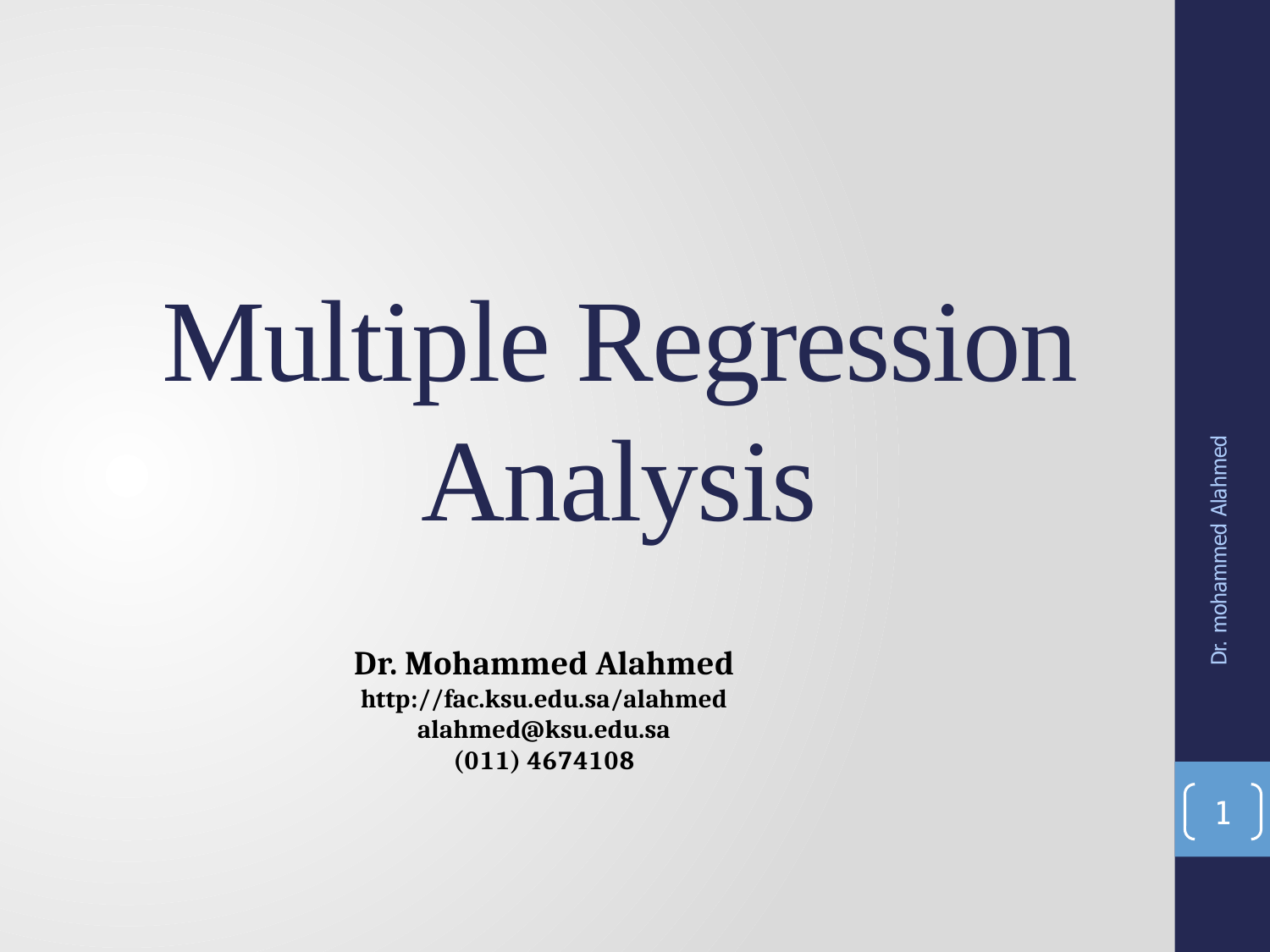

# Multiple Regression Analysis
Dr. mohammed Alahmed
Dr. Mohammed Alahmed
http://fac.ksu.edu.sa/alahmed
alahmed@ksu.edu.sa
(011) 4674108

1